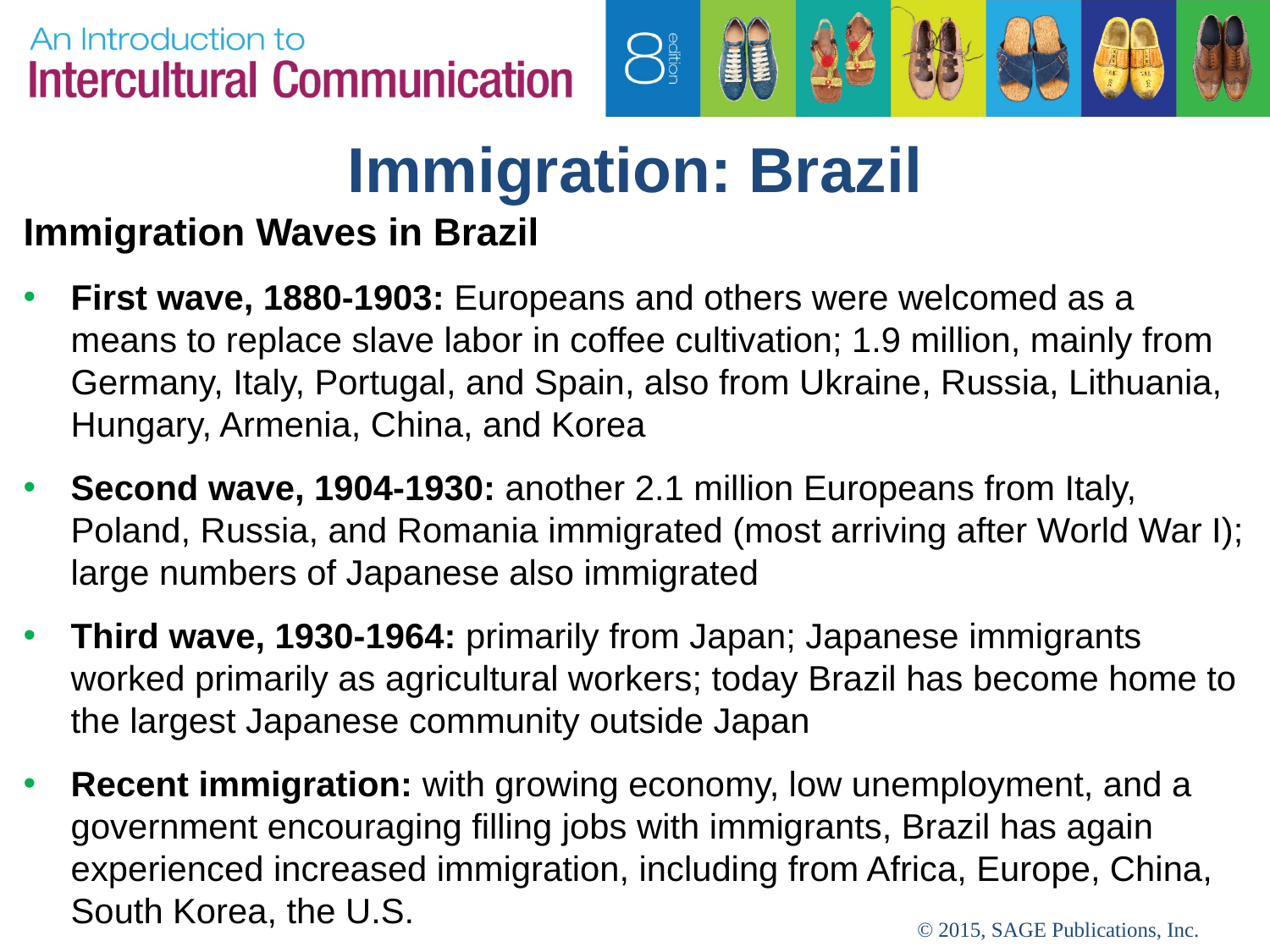

# Immigration: Brazil
Immigration Waves in Brazil
First wave, 1880-1903: Europeans and others were welcomed as a means to replace slave labor in coffee cultivation; 1.9 million, mainly from Germany, Italy, Portugal, and Spain, also from Ukraine, Russia, Lithuania, Hungary, Armenia, China, and Korea
Second wave, 1904-1930: another 2.1 million Europeans from Italy, Poland, Russia, and Romania immigrated (most arriving after World War I); large numbers of Japanese also immigrated
Third wave, 1930-1964: primarily from Japan; Japanese immigrants worked primarily as agricultural workers; today Brazil has become home to the largest Japanese community outside Japan
Recent immigration: with growing economy, low unemployment, and a government encouraging filling jobs with immigrants, Brazil has again experienced increased immigration, including from Africa, Europe, China, South Korea, the U.S.
© 2015, SAGE Publications, Inc.